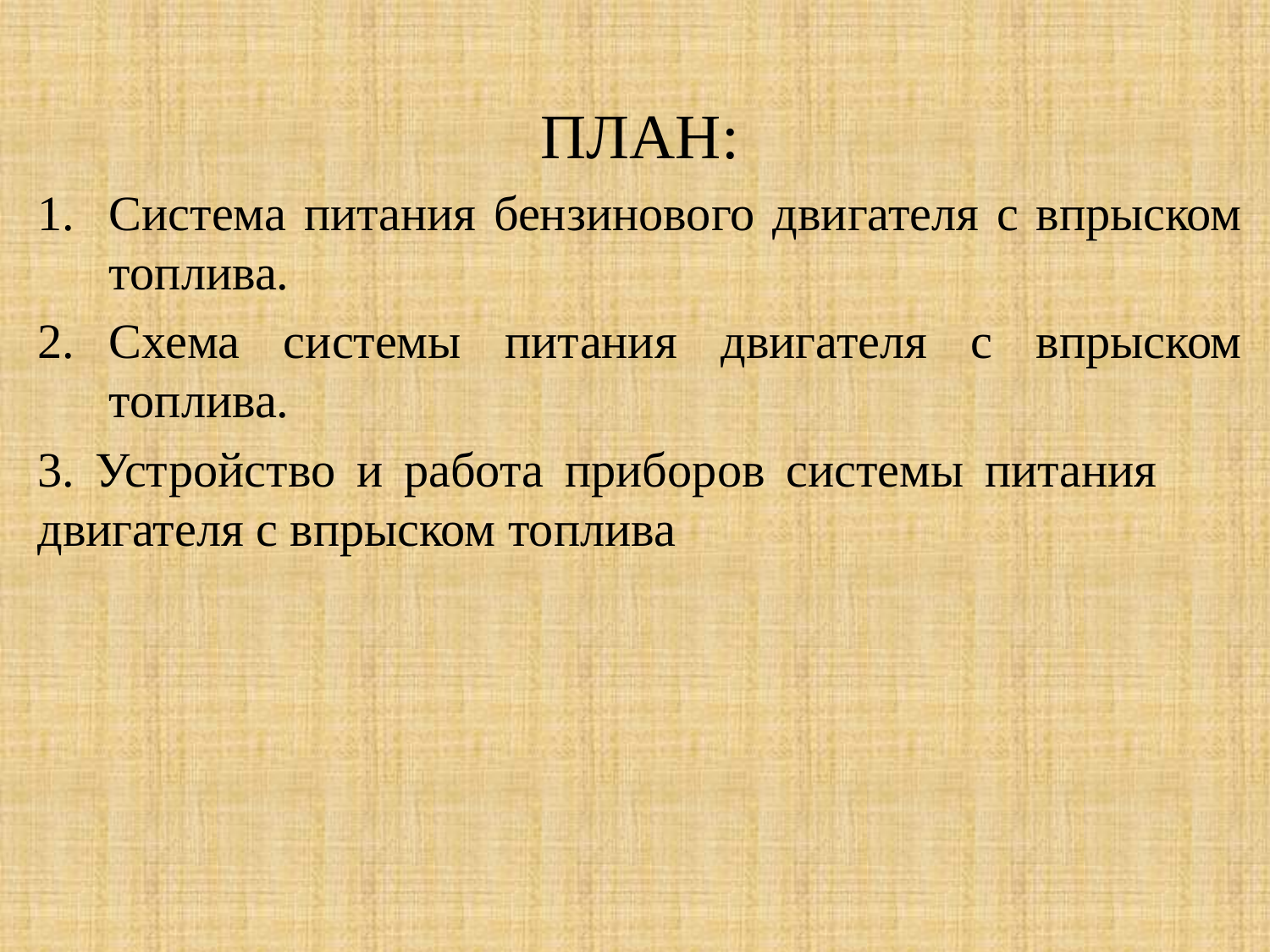

ПЛАН:
Система питания бензинового двигателя с впрыском топлива.
Схема системы питания двигателя с впрыском топлива.
3. Устройство и работа приборов системы питания     двигателя с впрыском топлива